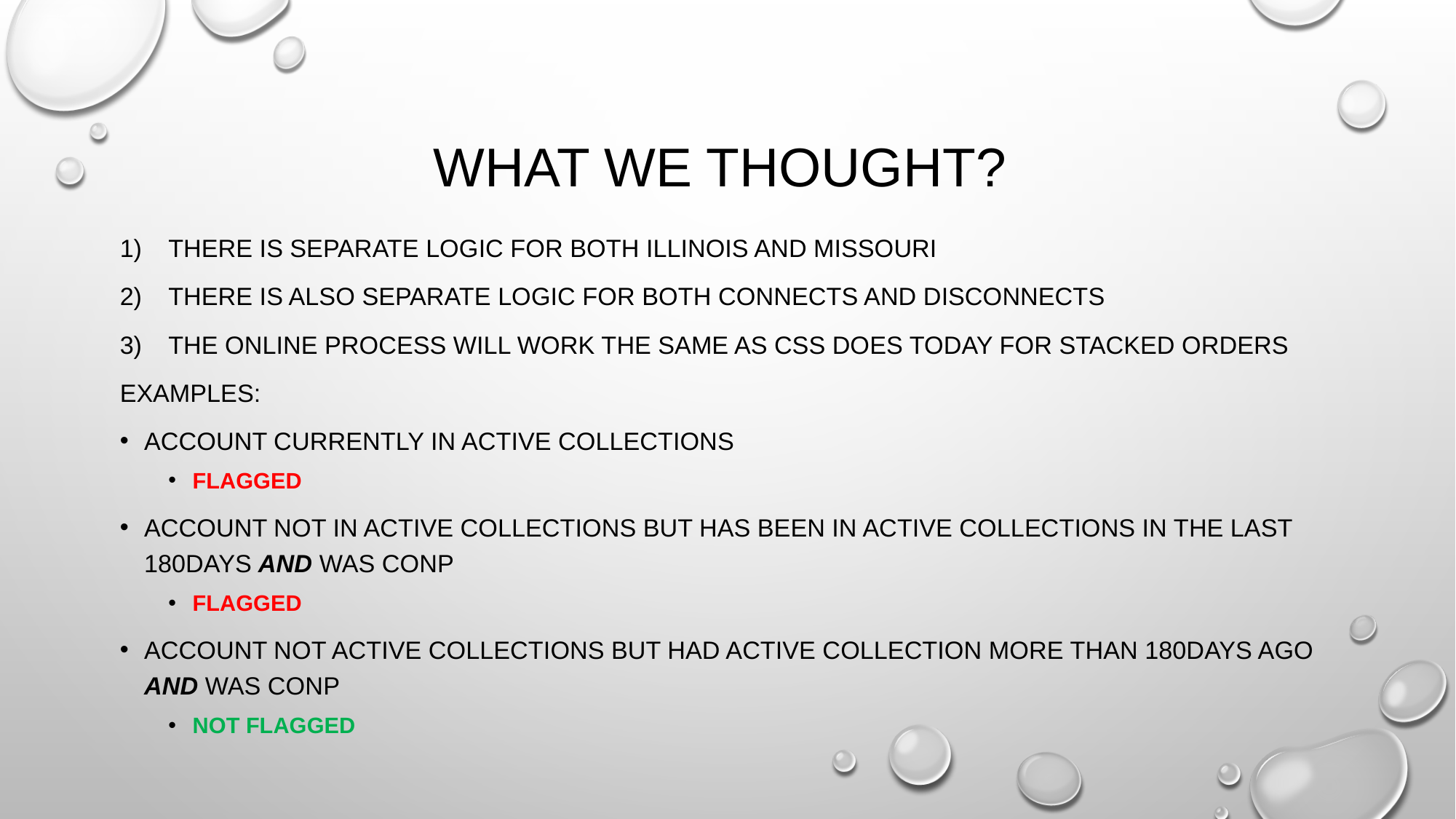

# What we thought?
There is separate Logic for both Illinois and Missouri
There is also separate logic for both connects and disconnects
The online process will work the same as CSS does today for stacked orders
EXAMPLES:
Account currently in Active Collections
Flagged
Account Not in Active Collections but has been in active collections in the last 180days AND WAS conp
Flagged
Account Not Active Collections but had active collection more than 180days ago AND WAS conp
Not Flagged